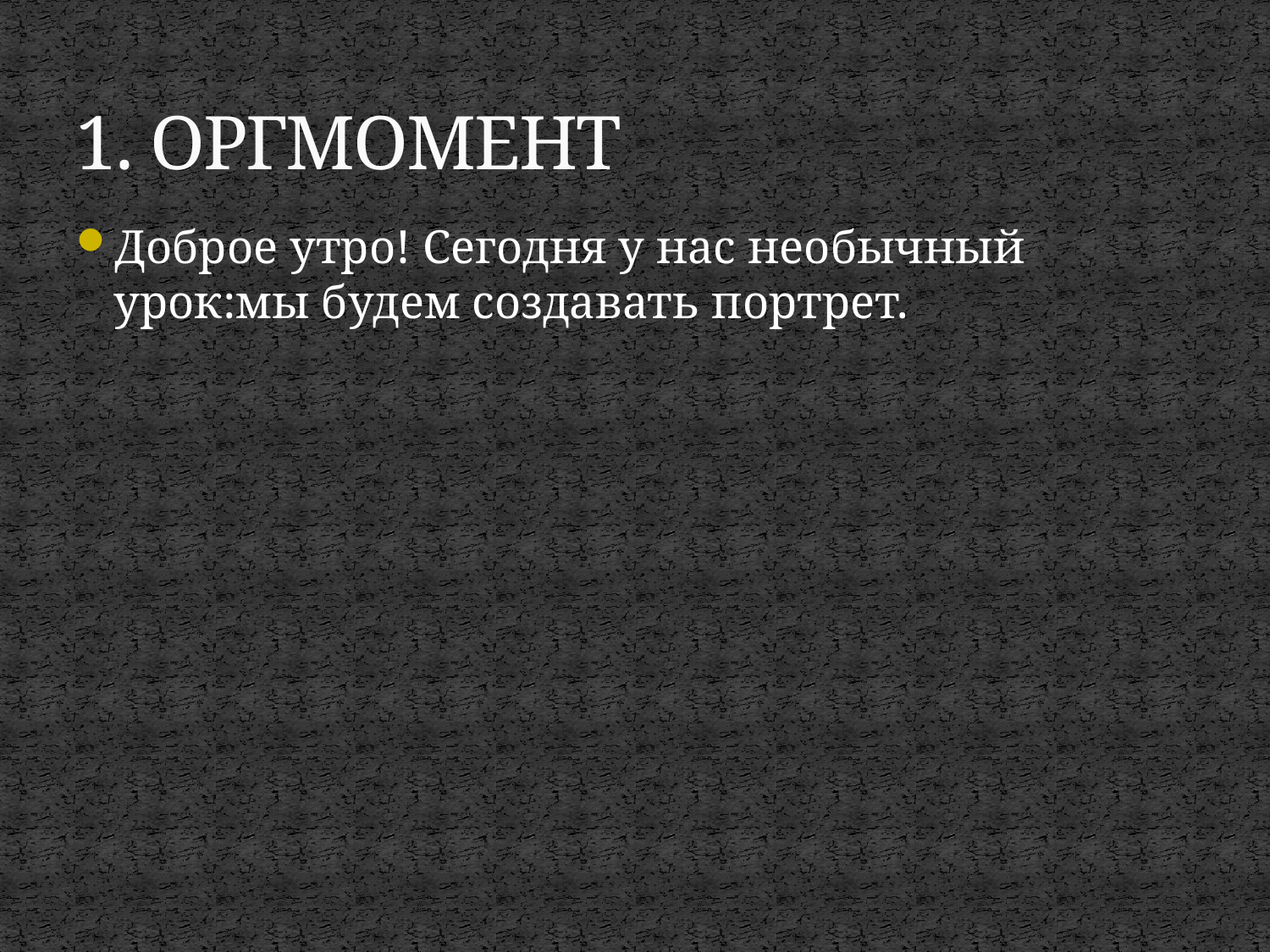

# 1. ОРГМОМЕНТ
Доброе утро! Сегодня у нас необычный урок:мы будем создавать портрет.